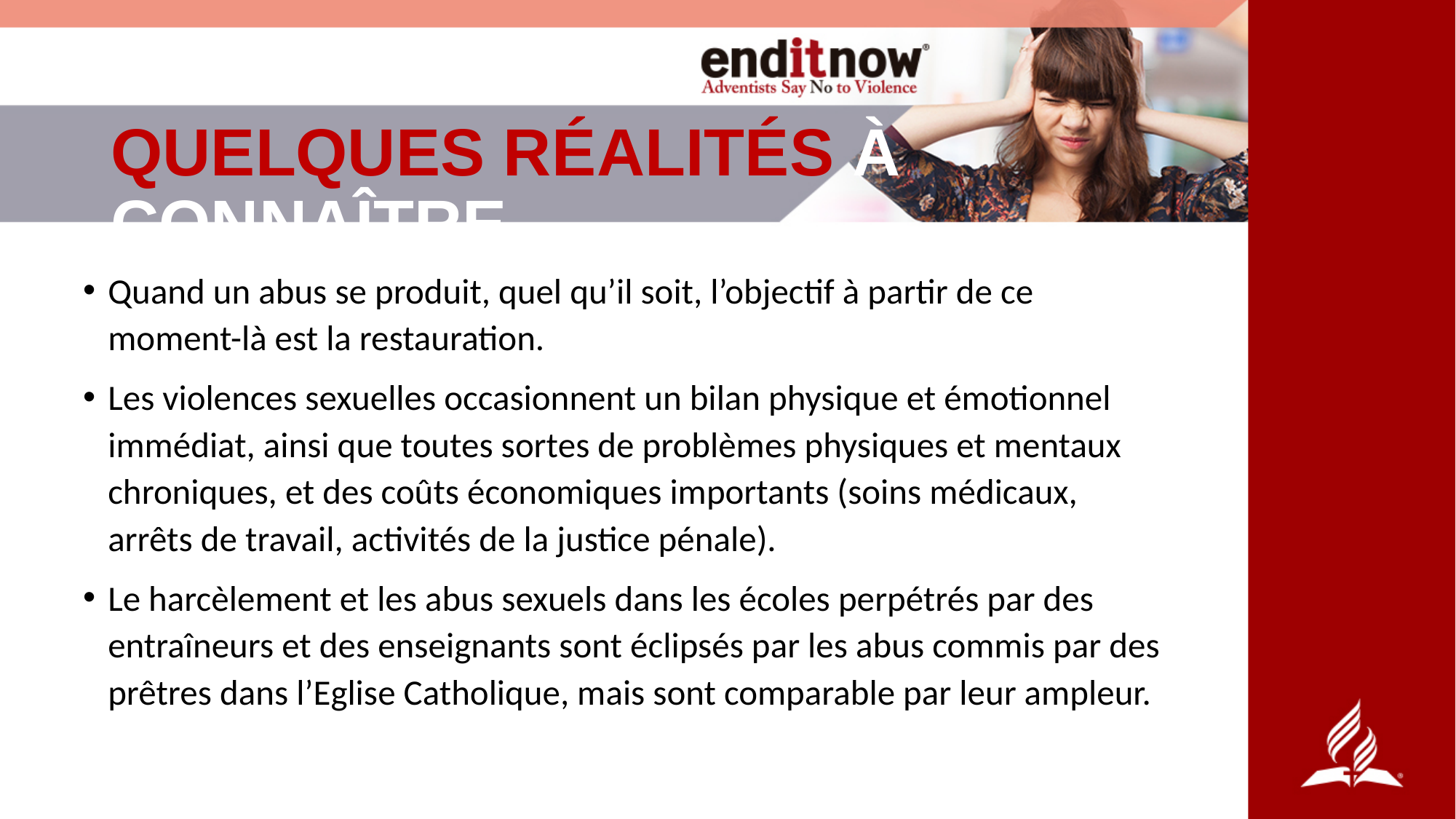

# QUELQUES RÉALITÉS À CONNAÎTRE

Quand un abus se produit, quel qu’il soit, l’objectif à partir de ce moment-là est la restauration.
Les violences sexuelles occasionnent un bilan physique et émotionnel immédiat, ainsi que toutes sortes de problèmes physiques et mentaux chroniques, et des coûts économiques importants (soins médicaux, arrêts de travail, activités de la justice pénale).
Le harcèlement et les abus sexuels dans les écoles perpétrés par des entraîneurs et des enseignants sont éclipsés par les abus commis par des prêtres dans l’Eglise Catholique, mais sont comparable par leur ampleur.